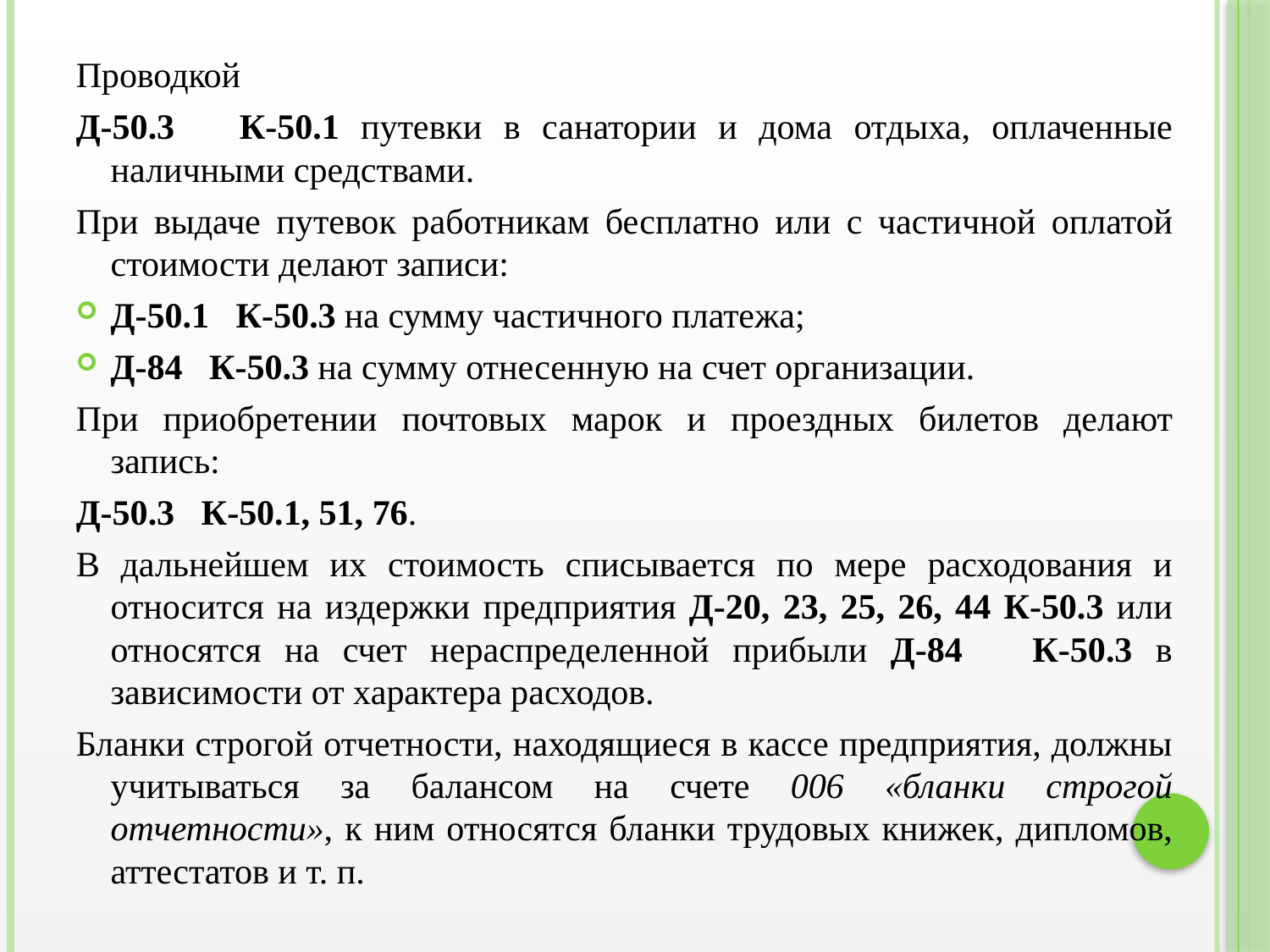

Проводкой
Д-50.3   К-50.1 путевки в санатории и дома отдыха, оплаченные наличными средствами.
При выдаче путевок работникам бесплатно или с частичной оплатой стоимости делают записи:
Д-50.1   К-50.3 на сумму частичного платежа;
Д-84   К-50.3 на сумму отнесенную на счет организации.
При приобретении почтовых марок и проездных билетов делают запись:
Д-50.3   К-50.1, 51, 76.
В дальнейшем их стоимость списывается по мере расходования и относится на издержки предприятия Д-20, 23, 25, 26, 44 К-50.3 или относятся на счет нераспределенной прибыли Д-84   К-50.3 в зависимости от характера расходов.
Бланки строгой отчетности, находящиеся в кассе предприятия, должны учитываться за балансом на счете 006 «бланки строгой отчетности», к ним относятся бланки трудовых книжек, дипломов, аттестатов и т. п.